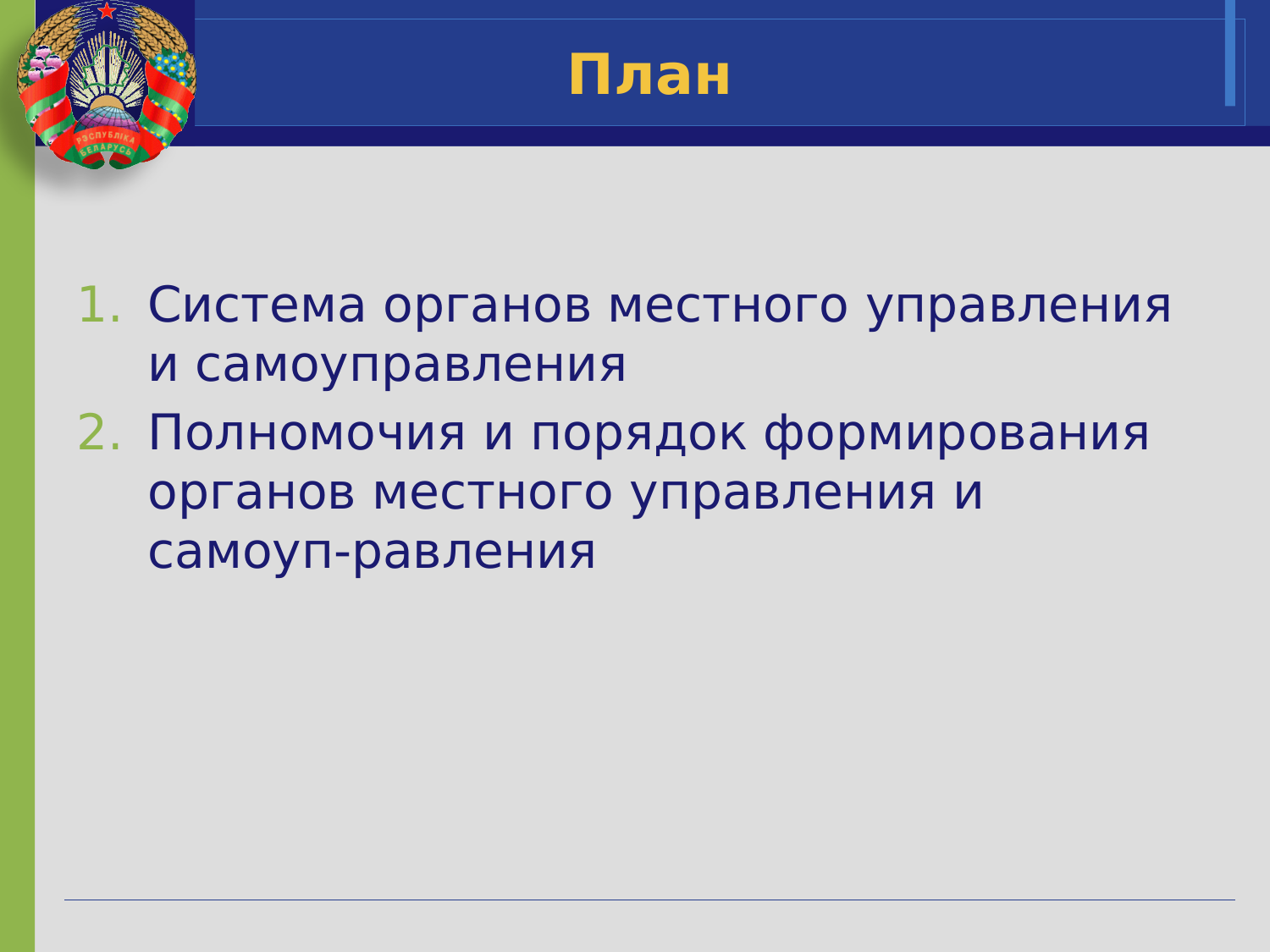

# План
Система органов местного управления и самоуправления
Полномочия и порядок формирования органов местного управления и самоуп-равления